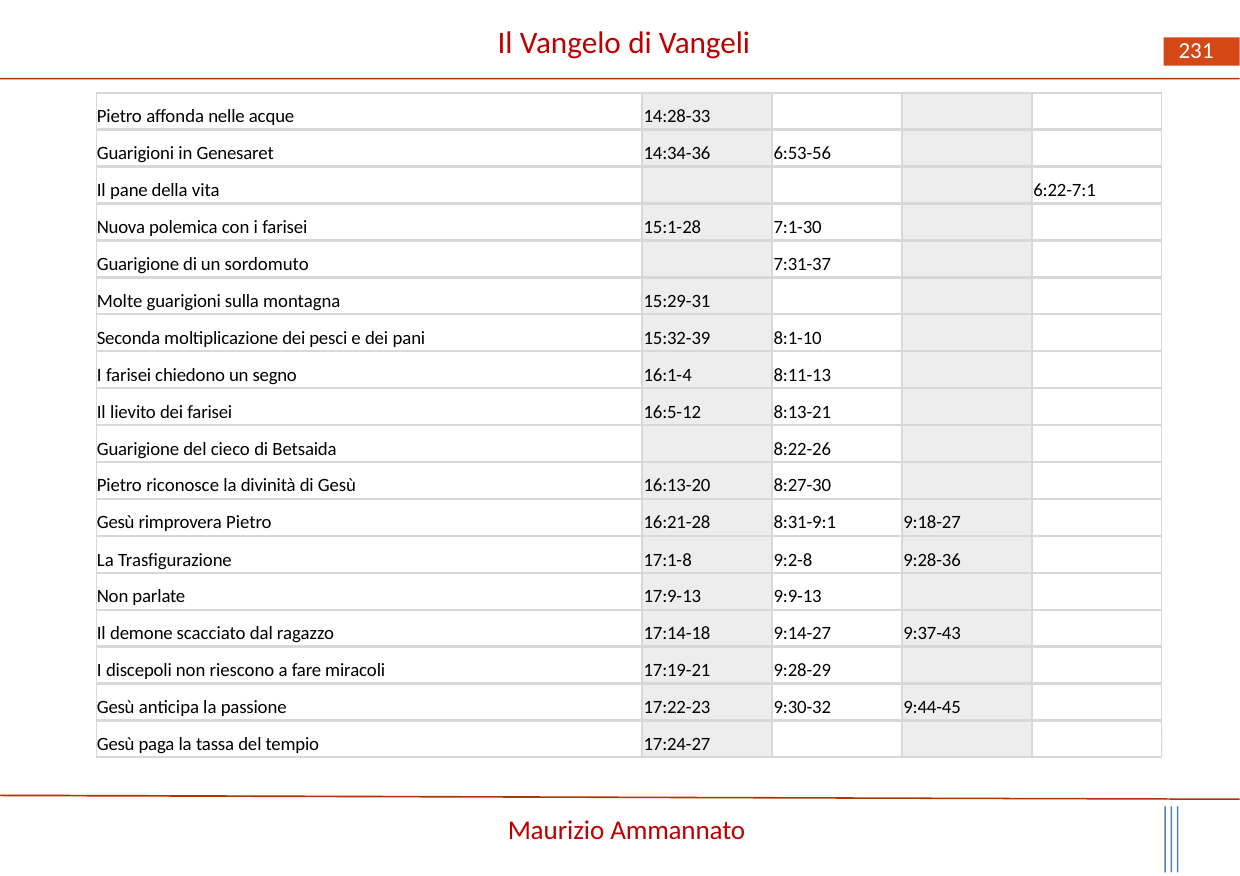

Il Vangelo di Vangeli
231

| Pietro affonda nelle acque | 14:28-33 |  |  |  |
| --- | --- | --- | --- | --- |
| Guarigioni in Genesaret | 14:34-36 | 6:53-56 |  |  |
| Il pane della vita |  |  |  | 6:22-7:1 |
| Nuova polemica con i farisei | 15:1-28 | 7:1-30 |  |  |
| Guarigione di un sordomuto |  | 7:31-37 |  |  |
| Molte guarigioni sulla montagna | 15:29-31 |  |  |  |
| Seconda moltiplicazione dei pesci e dei pani | 15:32-39 | 8:1-10 |  |  |
| I farisei chiedono un segno | 16:1-4 | 8:11-13 |  |  |
| Il lievito dei farisei | 16:5-12 | 8:13-21 |  |  |
| Guarigione del cieco di Betsaida |  | 8:22-26 |  |  |
| Pietro riconosce la divinità di Gesù | 16:13-20 | 8:27-30 |  |  |
| Gesù rimprovera Pietro | 16:21-28 | 8:31-9:1 | 9:18-27 |  |
| La Trasfigurazione | 17:1-8 | 9:2-8 | 9:28-36 |  |
| Non parlate | 17:9-13 | 9:9-13 |  |  |
| Il demone scacciato dal ragazzo | 17:14-18 | 9:14-27 | 9:37-43 |  |
| I discepoli non riescono a fare miracoli | 17:19-21 | 9:28-29 |  |  |
| Gesù anticipa la passione | 17:22-23 | 9:30-32 | 9:44-45 |  |
| Gesù paga la tassa del tempio | 17:24-27 |  |  |  |

Maurizio Ammannato